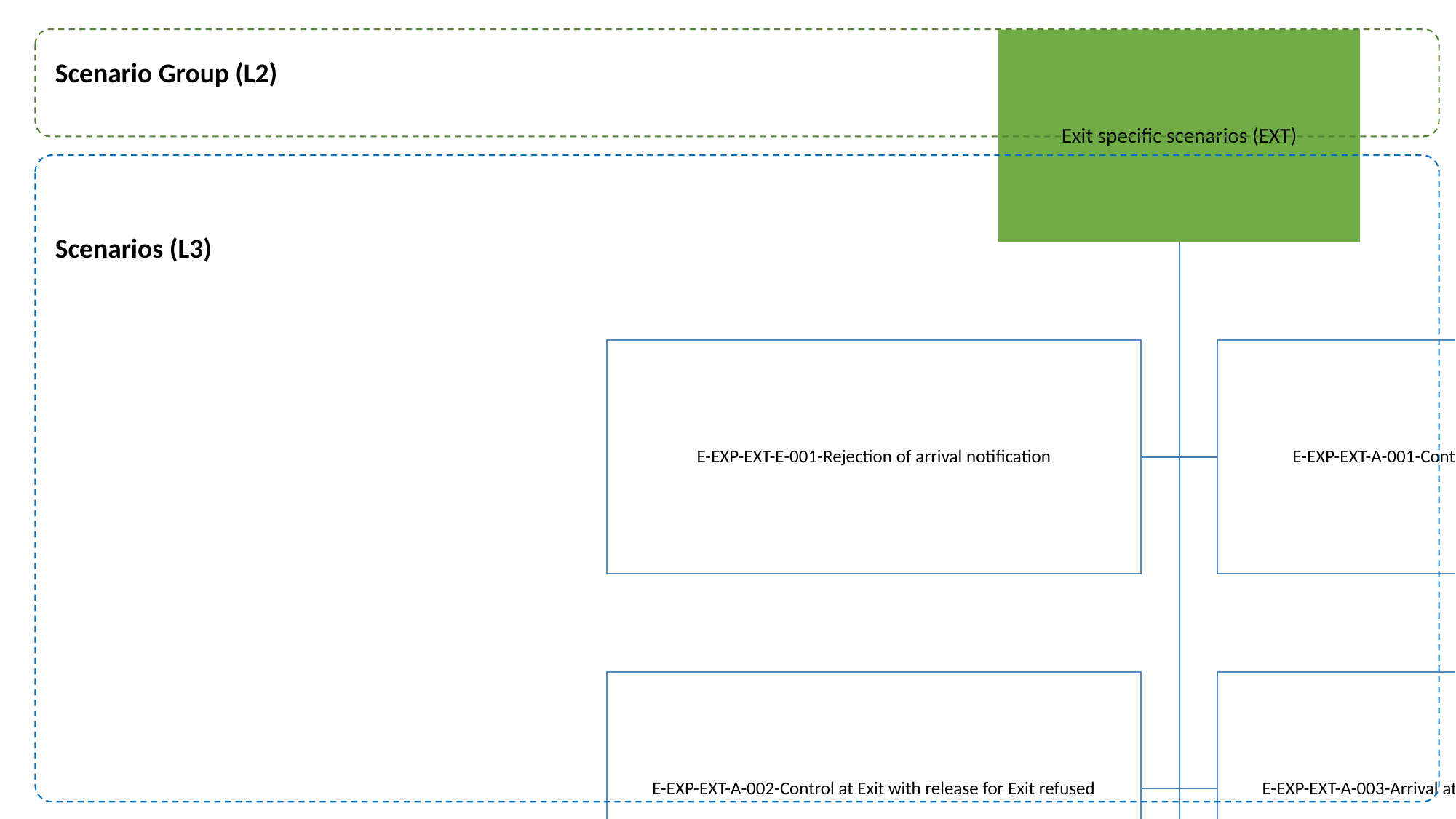

Exit specific scenarios (EXT)
E-EXP-EXT-E-001-Rejection of arrival notification
E-EXP-EXT-A-001-Control at Exit with release for Exit
E-EXP-EXT-A-002-Control at Exit with release for Exit refused
E-EXP-EXT-A-003-Arrival at Exit registered by customs officer
E-EXP-EXT-A-004-Exit after Storing
E-EXP-EXT-A-005-Exit after reception of multiple manifests
E-EXP-EXT-E-002-Rejection of Manifest
E-EXP-EXT-A-006-Exit information available through other systems

Scenario Group (L2)

Scenarios (L3)